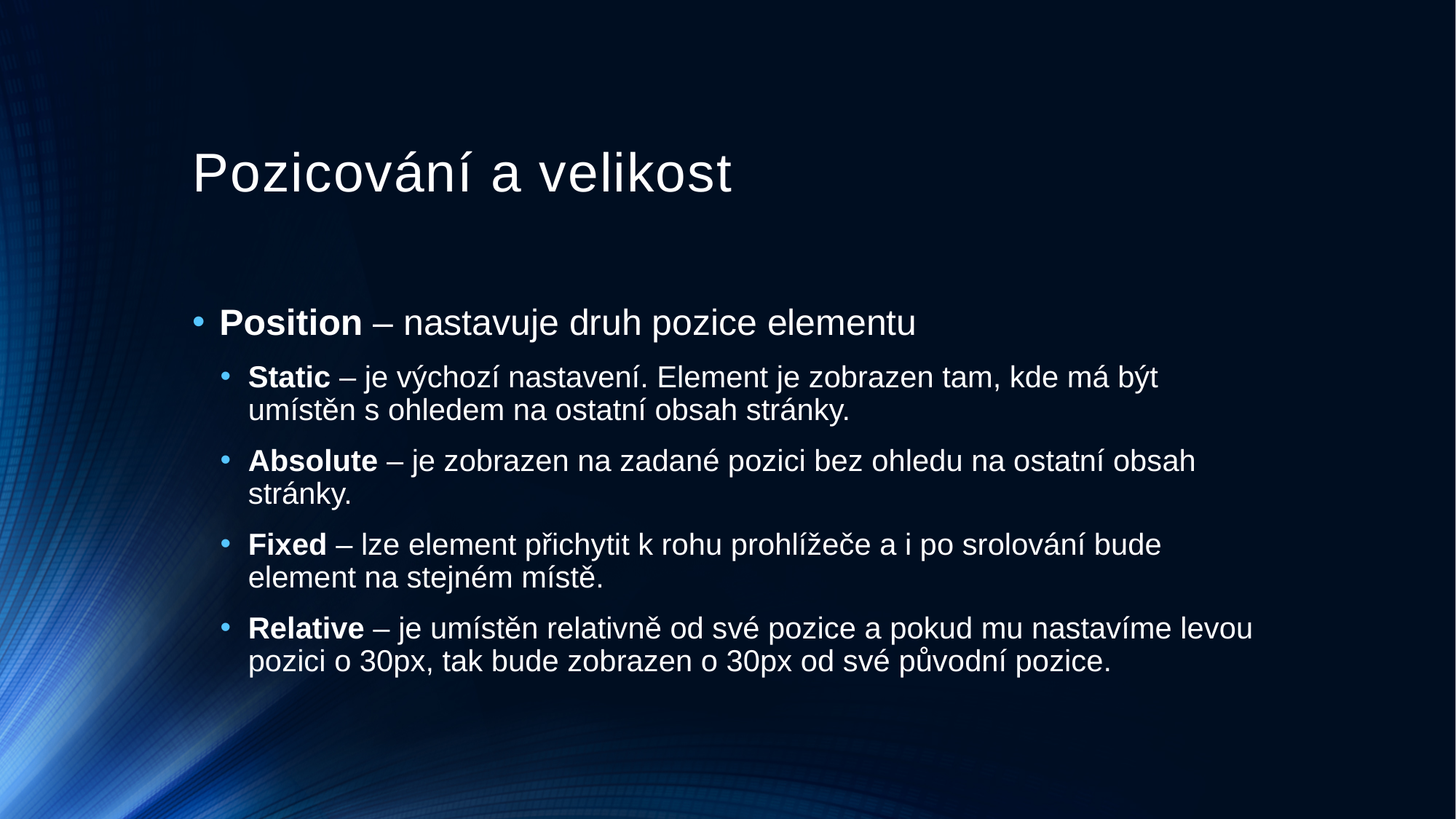

# Pozicování a velikost

Position – nastavuje druh pozice elementu
Static – je výchozí nastavení. Element je zobrazen tam, kde má být umístěn s ohledem na ostatní obsah stránky.
Absolute – je zobrazen na zadané pozici bez ohledu na ostatní obsah stránky.
Fixed – lze element přichytit k rohu prohlížeče a i po srolování bude element na stejném místě.
Relative – je umístěn relativně od své pozice a pokud mu nastavíme levou pozici o 30px, tak bude zobrazen o 30px od své původní pozice.